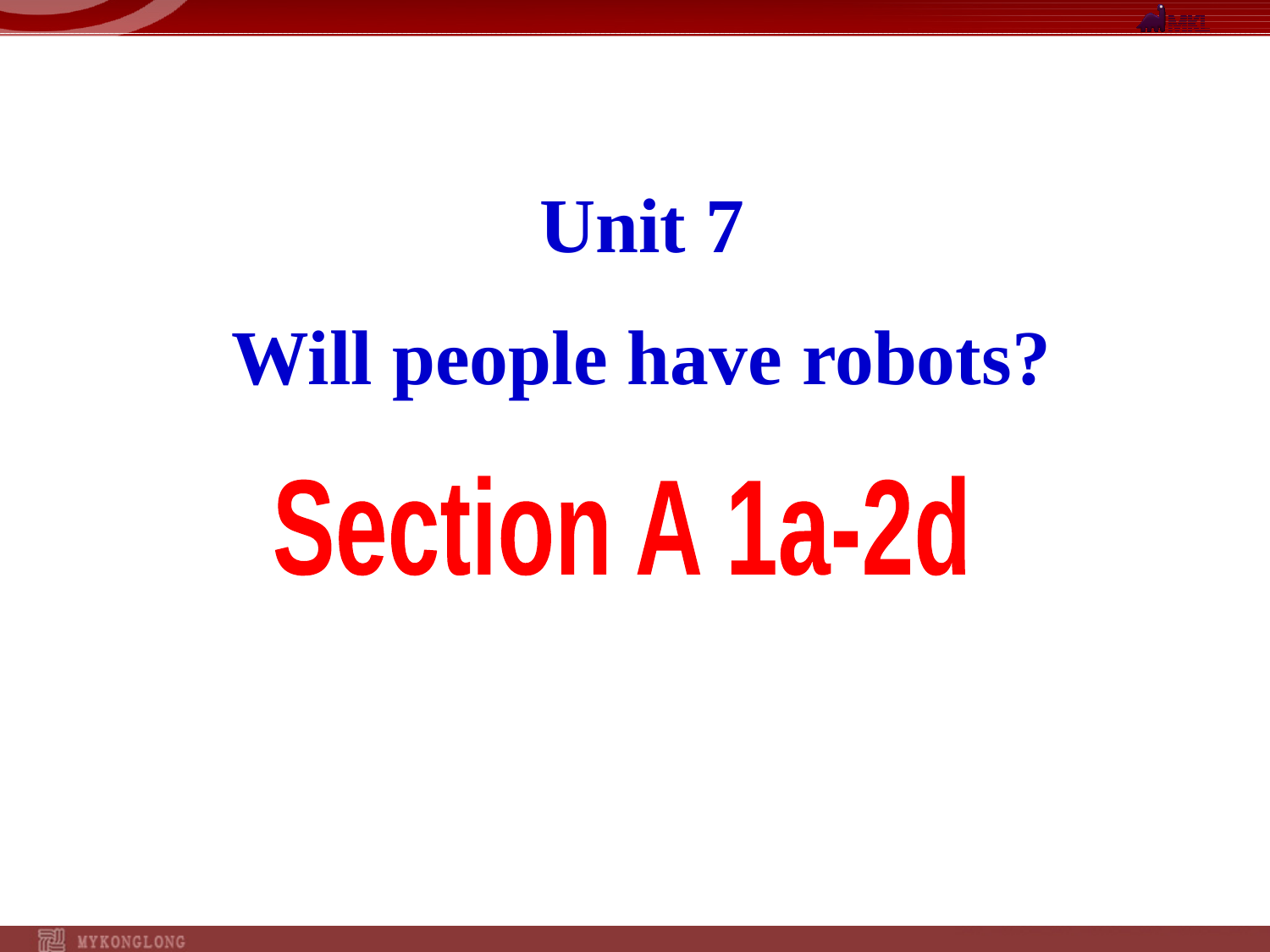

Unit 7
Will people have robots?
Section A 1a-2d